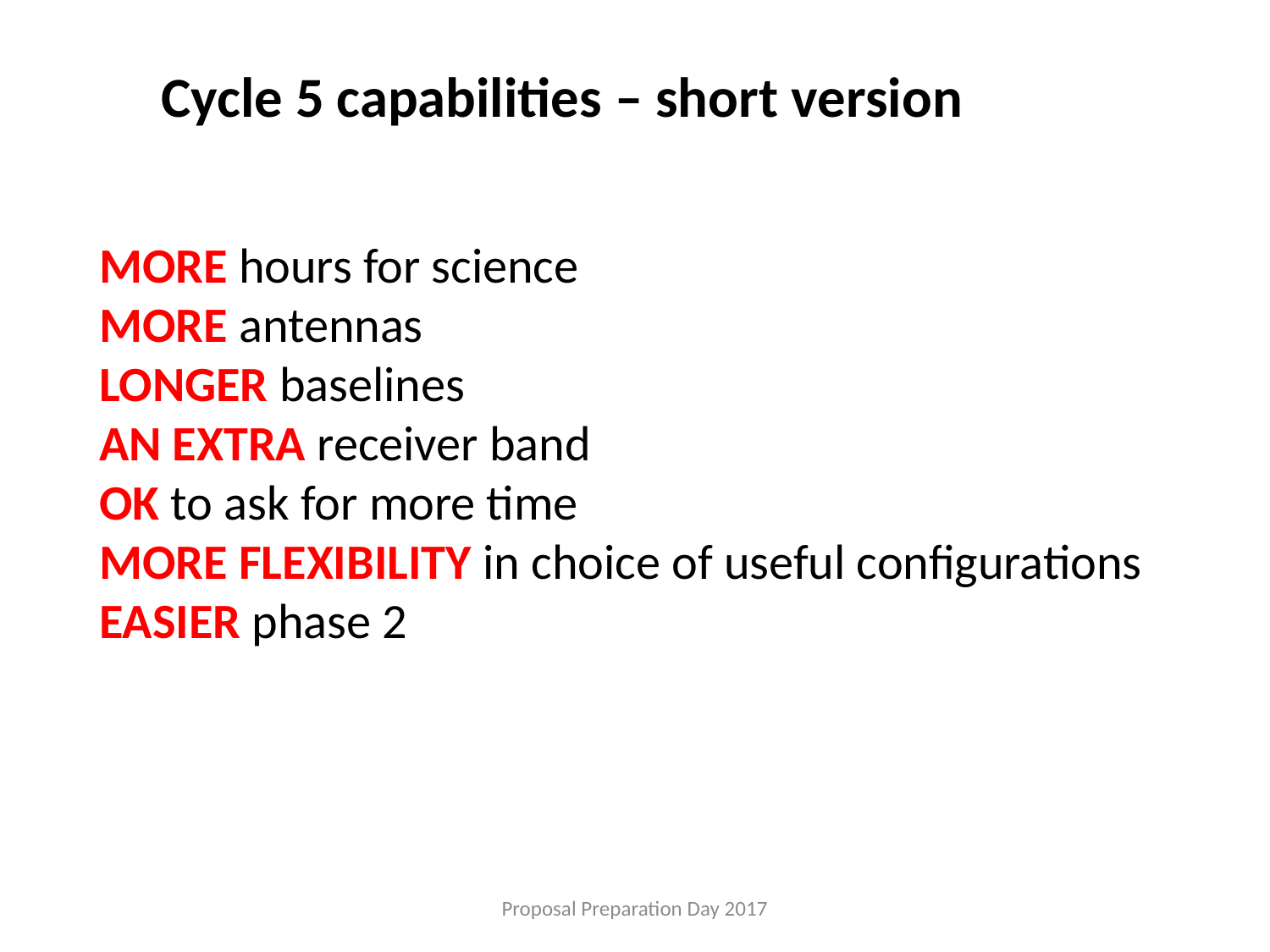

Cycle 5 capabilities – short version
MORE hours for science
MORE antennas
LONGER baselines
AN EXTRA receiver band
OK to ask for more time
MORE FLEXIBILITY in choice of useful configurations
EASIER phase 2

Proposal Preparation Day 2017